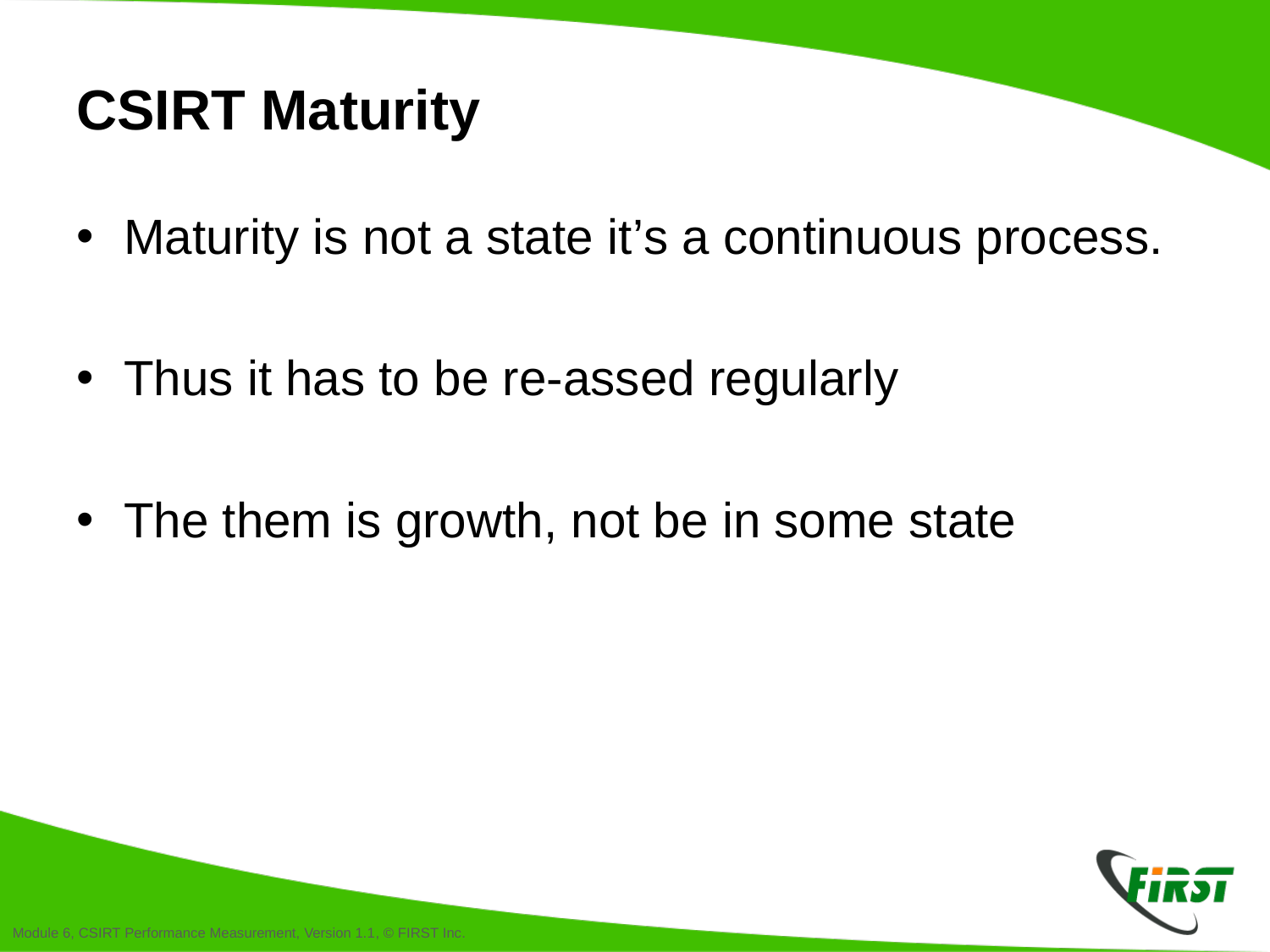

# CSIRT Maturity
Maturity is not a state it’s a continuous process.

Thus it has to be re-assed regularly

The them is growth, not be in some state